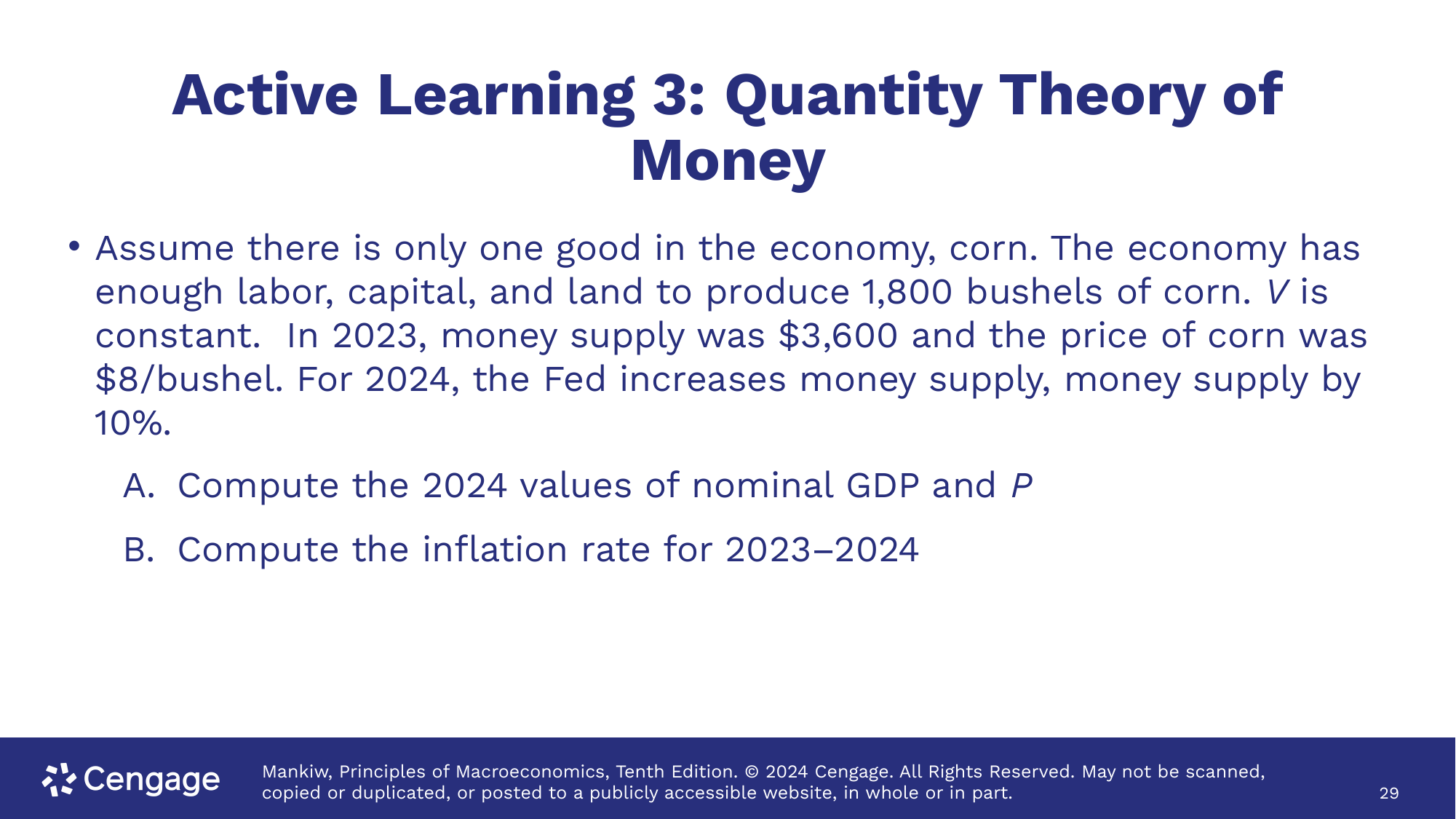

# Active Learning 3: Quantity Theory of Money
Assume there is only one good in the economy, corn. The economy has enough labor, capital, and land to produce 1,800 bushels of corn. V is constant.  In 2023, money supply was $3,600 and the price of corn was $8/bushel. For 2024, the Fed increases money supply, money supply by 10%.
Compute the 2024 values of nominal GDP and P
Compute the inflation rate for 2023–2024